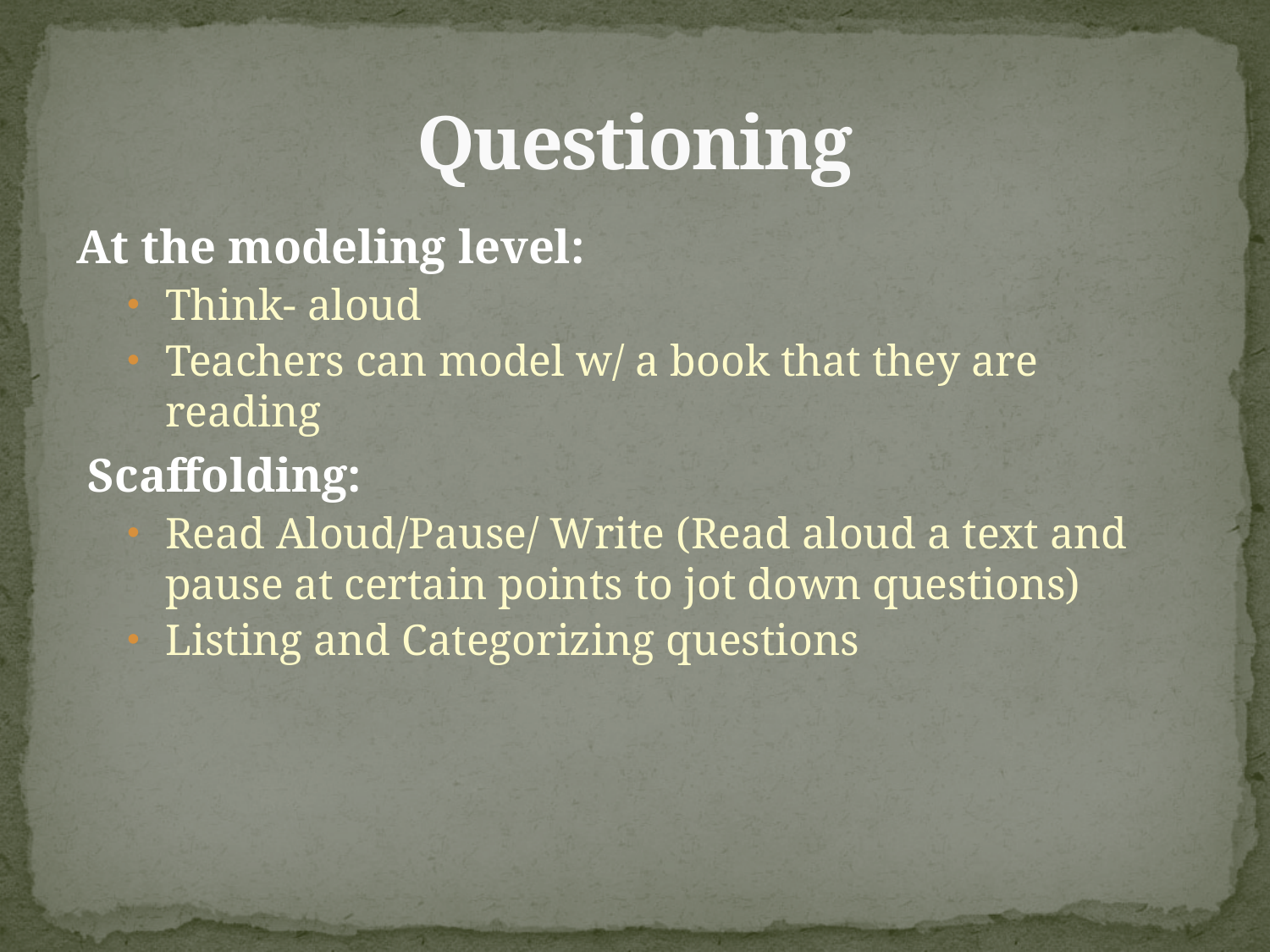

# Questioning
At the modeling level:
Think- aloud
Teachers can model w/ a book that they are reading
 Scaffolding:
Read Aloud/Pause/ Write (Read aloud a text and pause at certain points to jot down questions)
Listing and Categorizing questions